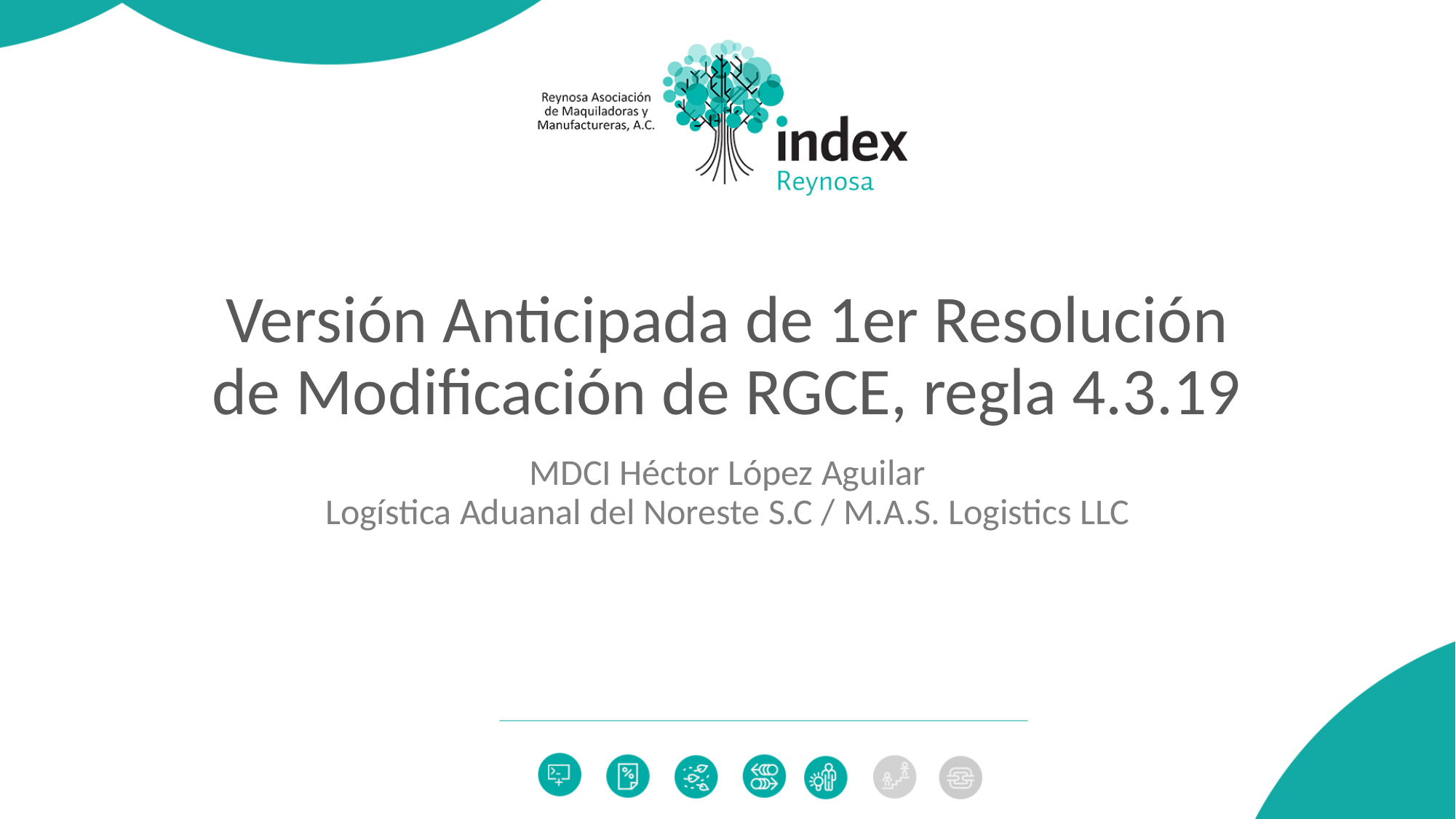

# Versión Anticipada de 1er Resolución de Modificación de RGCE, regla 4.3.19
MDCI Héctor López Aguilar
Logística Aduanal del Noreste S.C / M.A.S. Logistics LLC